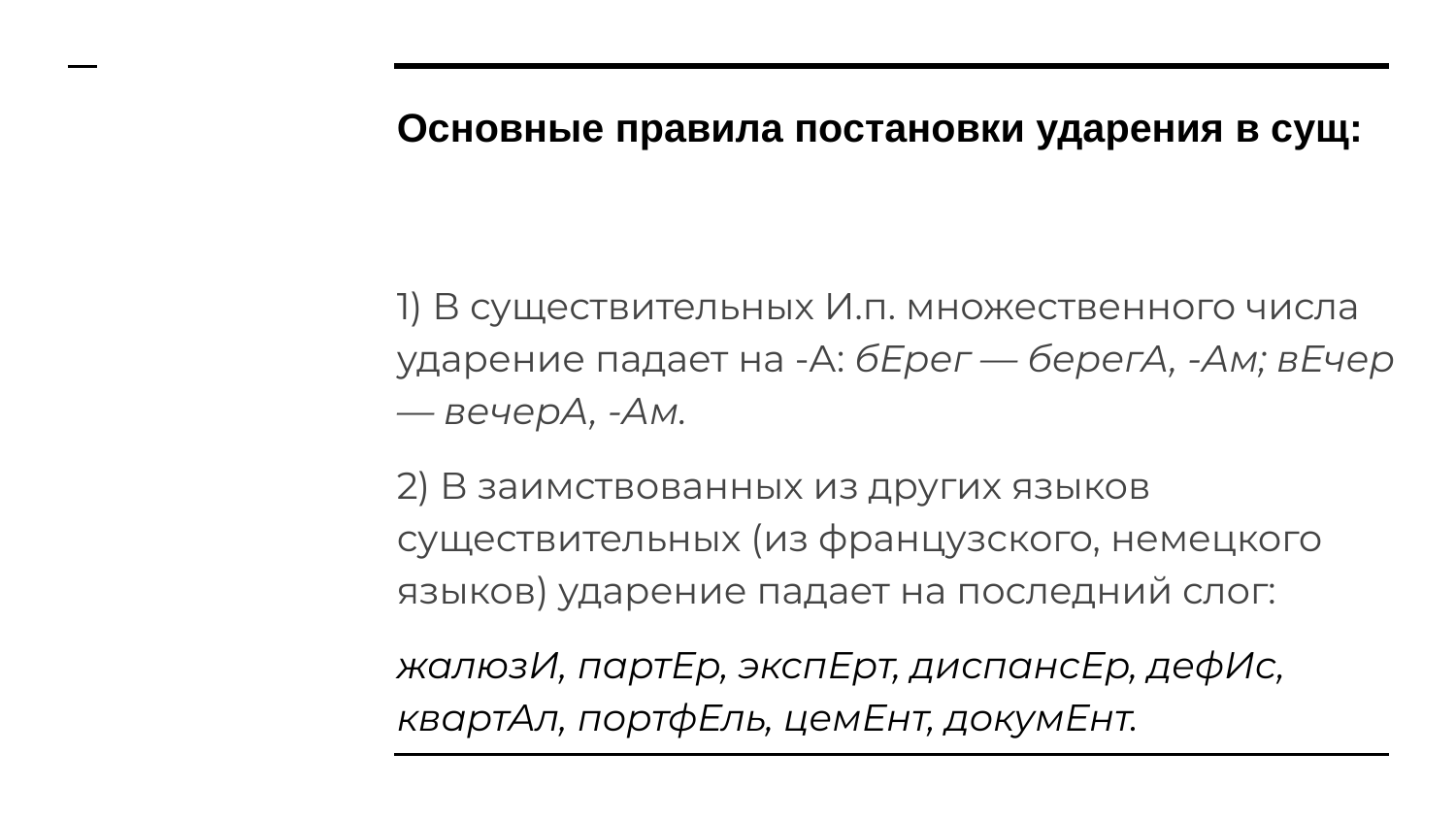

# Основные правила постановки ударения в сущ:
1) В существительных И.п. множественного числа ударение падает на -А: бЕрег — берегА, -Ам; вЕчер — вечерА, -Ам.
2) В заимствованных из других языков существительных (из французского, немецкого языков) ударение падает на последний слог:
жалюзИ, партЕр, экспЕрт, диспансЕр, дефИс, квартАл, портфЕль, цемЕнт, докумЕнт.